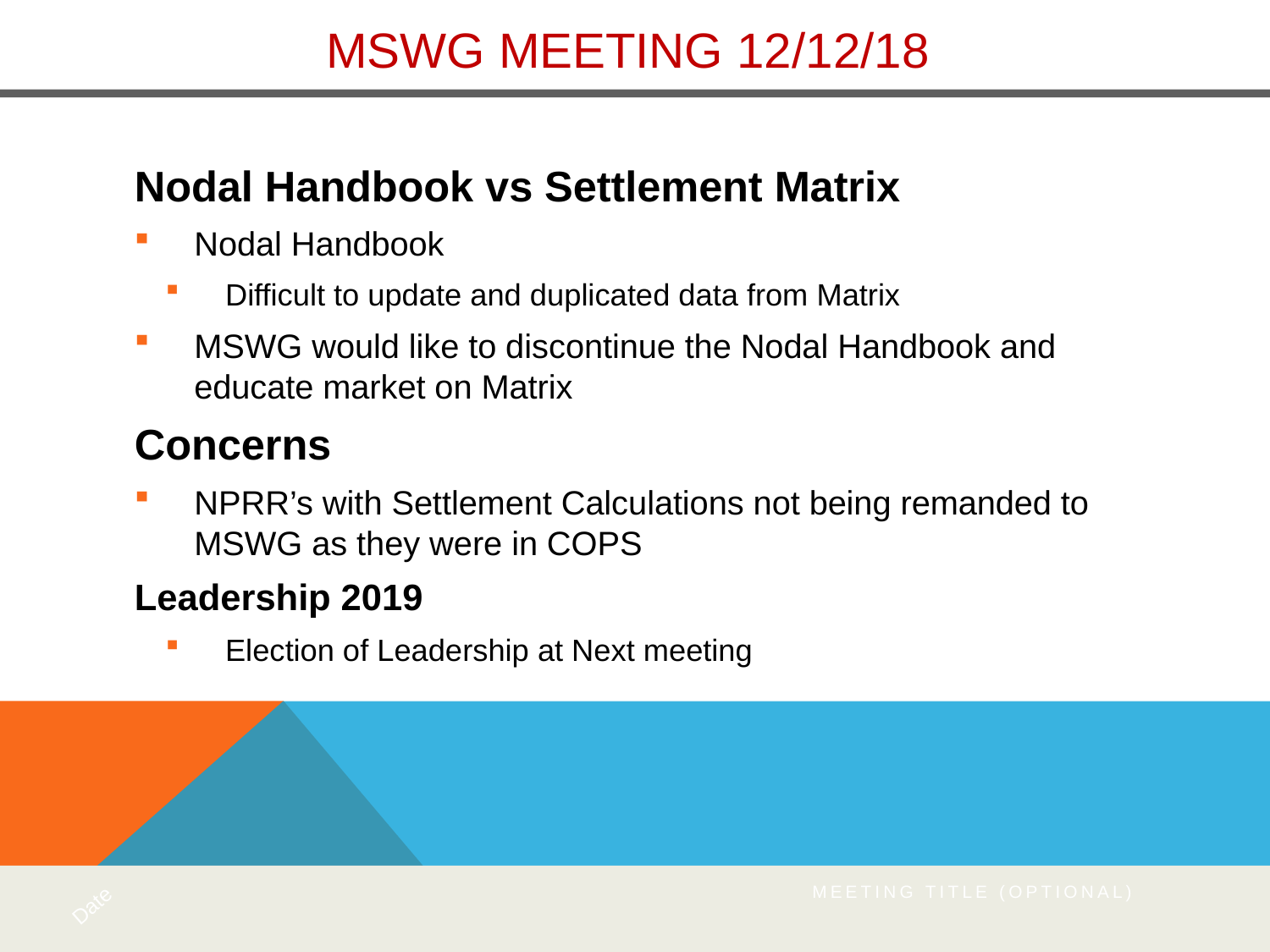

# MSWG Meeting 12/12/18
Nodal Handbook vs Settlement Matrix
Nodal Handbook
Difficult to update and duplicated data from Matrix
MSWG would like to discontinue the Nodal Handbook and educate market on Matrix
Concerns
NPRR’s with Settlement Calculations not being remanded to MSWG as they were in COPS
Leadership 2019
Election of Leadership at Next meeting

Date
Meeting Title (optional)